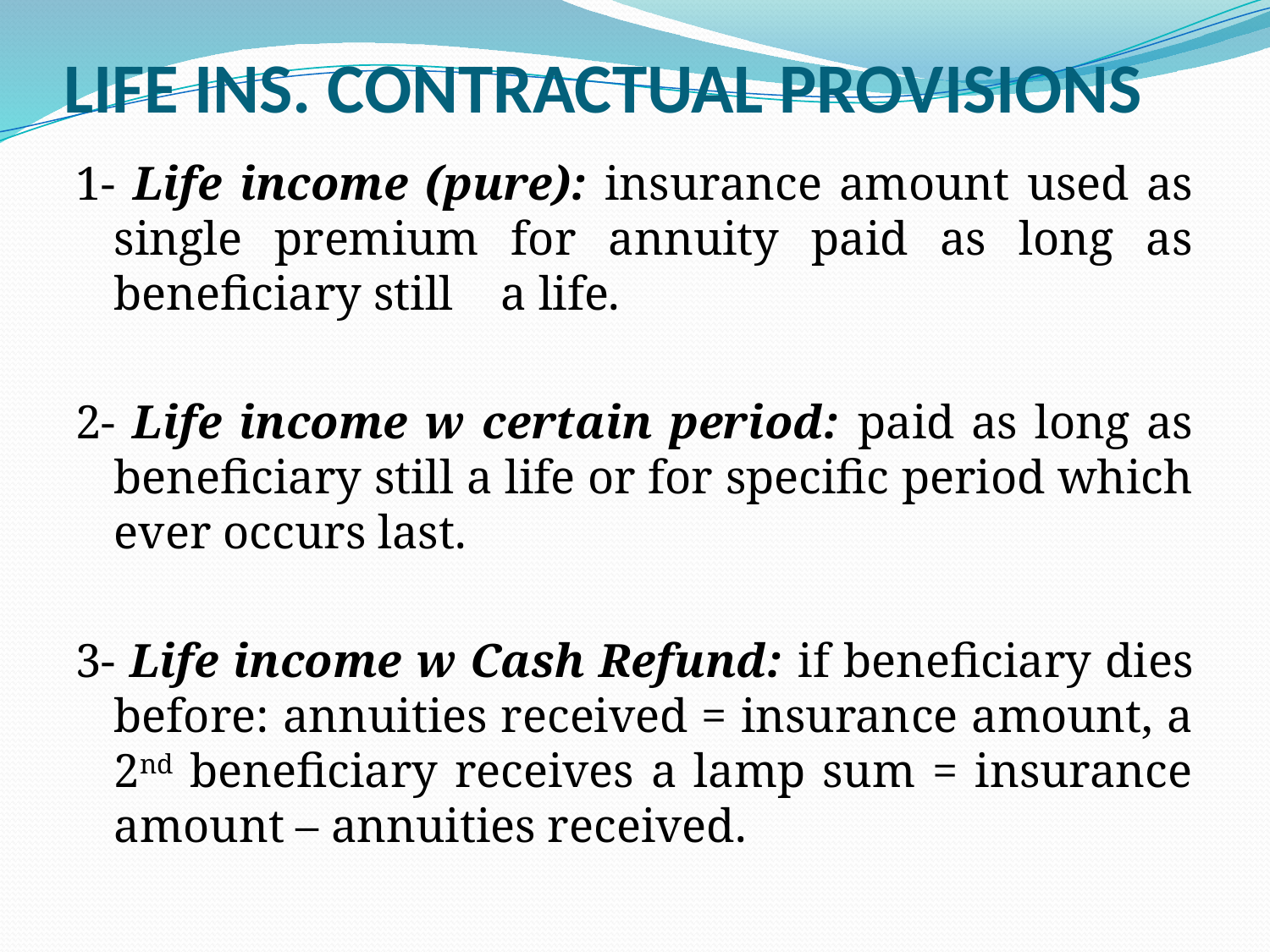

# LIFE INS. CONTRACTUAL PROVISIONS
1- Life income (pure): insurance amount used as single premium for annuity paid as long as beneficiary still    a life.

2- Life income w certain period: paid as long as beneficiary still a life or for specific period which ever occurs last.

3- Life income w Cash Refund: if beneficiary dies before: annuities received = insurance amount, a 2nd beneficiary receives a lamp sum = insurance amount – annuities received.